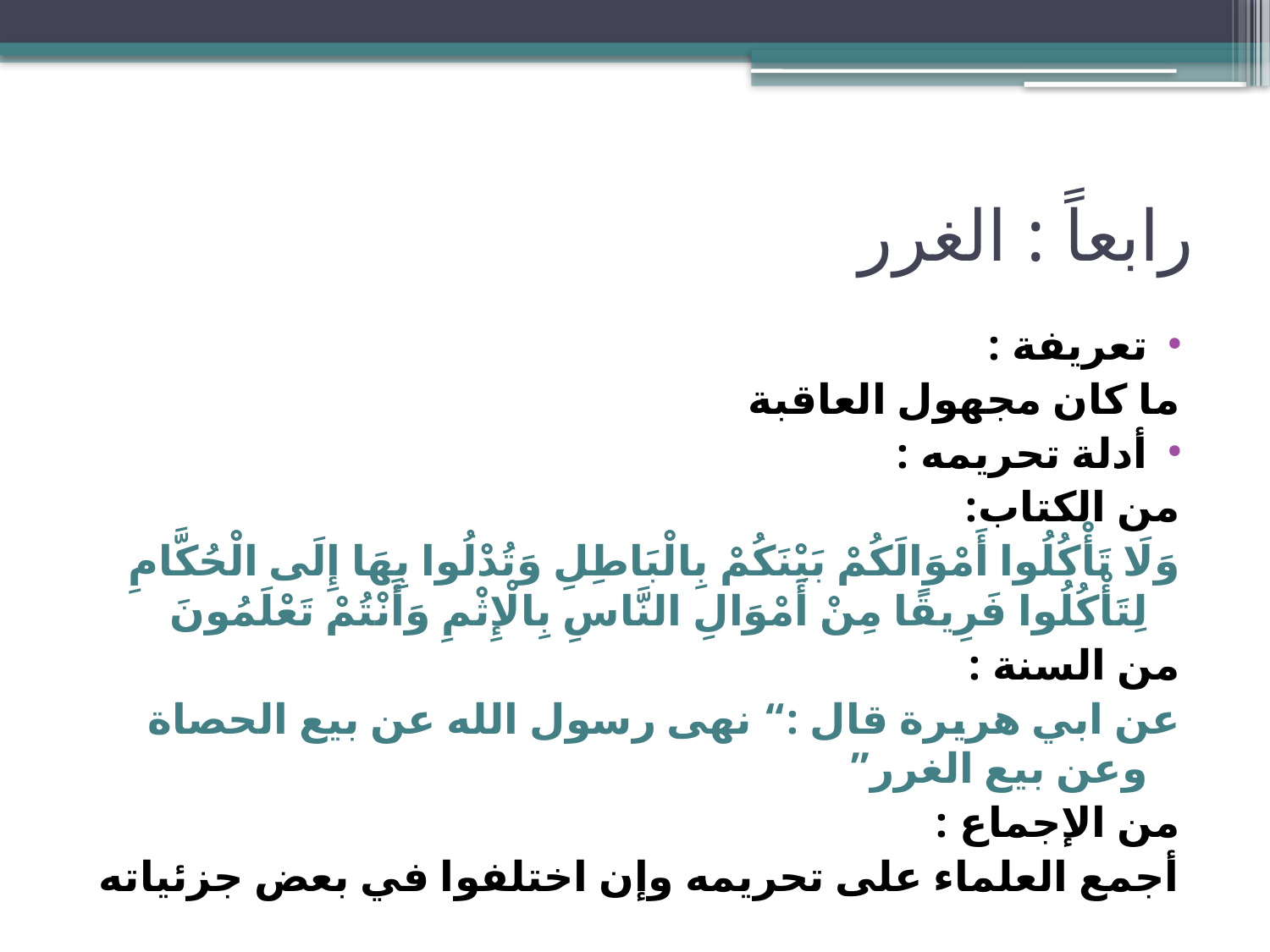

# رابعاً : الغرر
تعريفة :
ما كان مجهول العاقبة
أدلة تحريمه :
من الكتاب:
وَلَا تَأْكُلُوا أَمْوَالَكُمْ بَيْنَكُمْ بِالْبَاطِلِ وَتُدْلُوا بِهَا إِلَى الْحُكَّامِ لِتَأْكُلُوا فَرِيقًا مِنْ أَمْوَالِ النَّاسِ بِالْإِثْمِ وَأَنْتُمْ تَعْلَمُونَ
من السنة :
عن ابي هريرة قال :“ نهى رسول الله عن بيع الحصاة وعن بيع الغرر”
من الإجماع :
أجمع العلماء على تحريمه وإن اختلفوا في بعض جزئياته